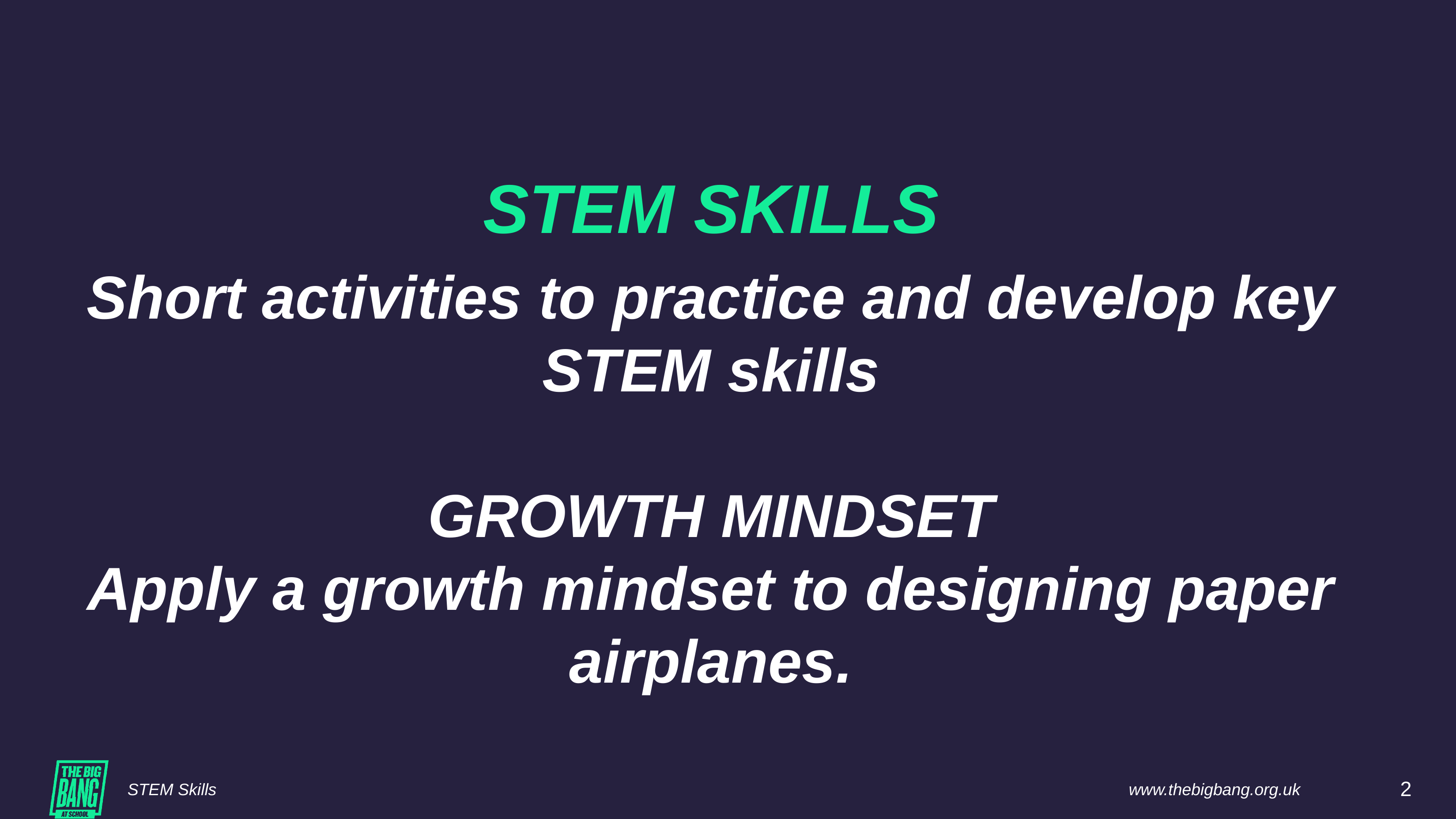

STEM SKILLS
Short activities to practice and develop key STEM skills

GROWTH MINDSET
Apply a growth mindset to designing paper airplanes.